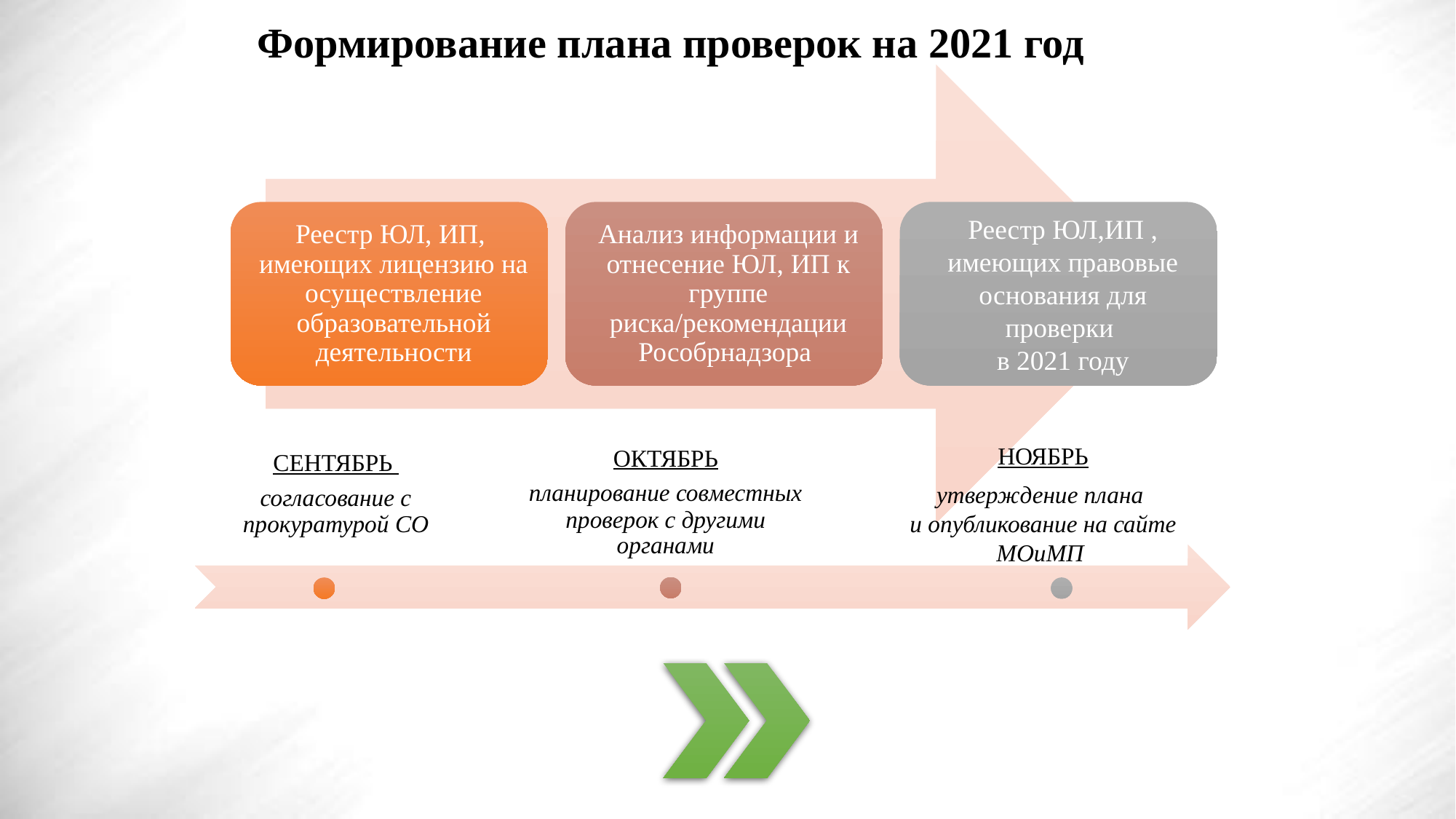

# Формирование плана проверок на 2021 год
Реестр ЮЛ, ИП,  имеющих лицензию на осуществление образовательной деятельности
Анализ информации и отнесение ЮЛ, ИП к группе риска/рекомендации Рособрнадзора
Реестр ЮЛ,ИП , имеющих правовые основания для проверки
в 2021 году

СЕНТЯБРЬ
согласование с прокуратурой СО
ОКТЯБРЬ
планирование совместных проверок с другими органами
НОЯБРЬ
утверждение плана
и опубликование на сайте МОиМП